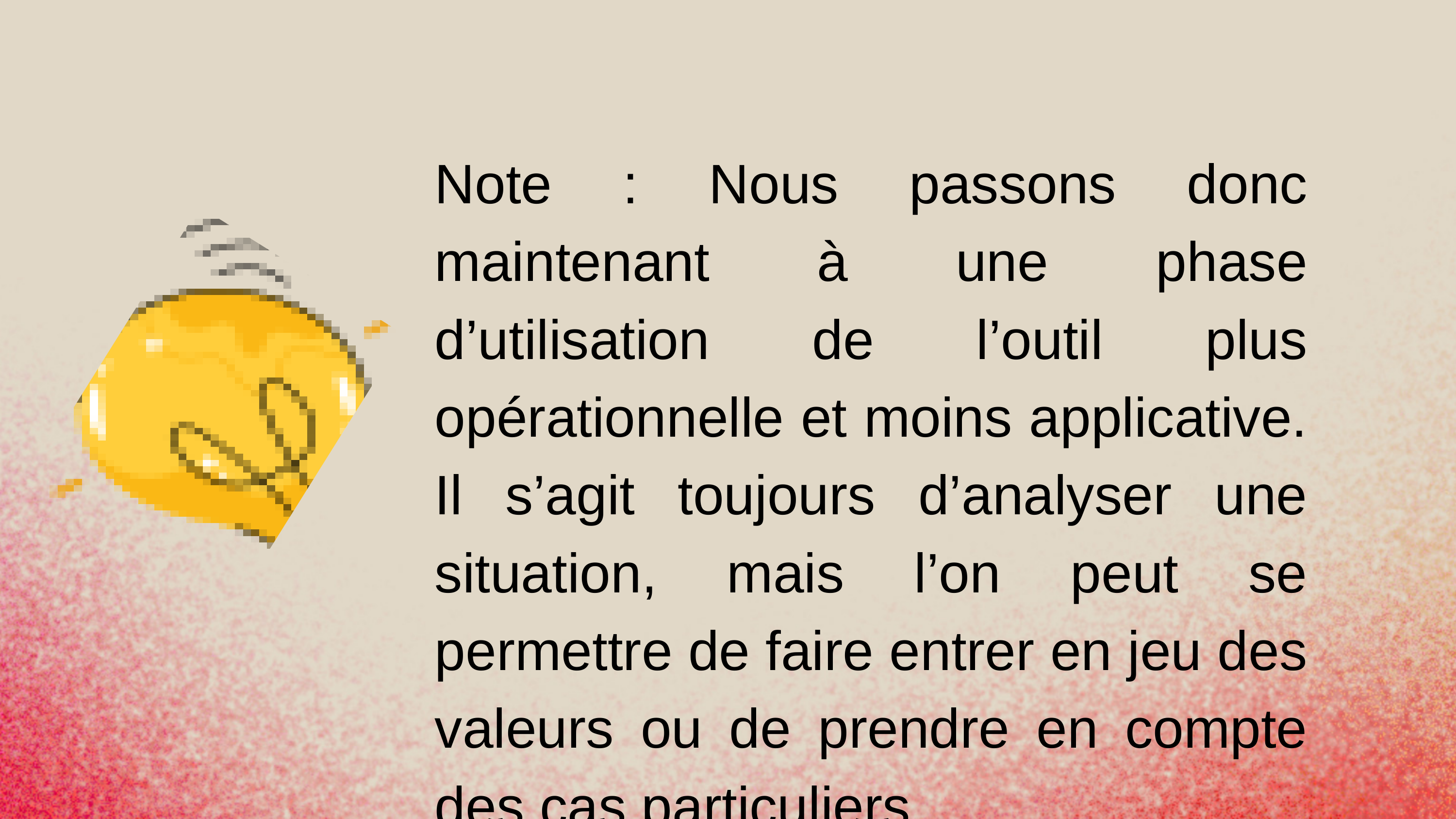

Note : Nous passons donc maintenant à une phase d’utilisation de l’outil plus opérationnelle et moins applicative. Il s’agit toujours d’analyser une situation, mais l’on peut se permettre de faire entrer en jeu des valeurs ou de prendre en compte des cas particuliers.